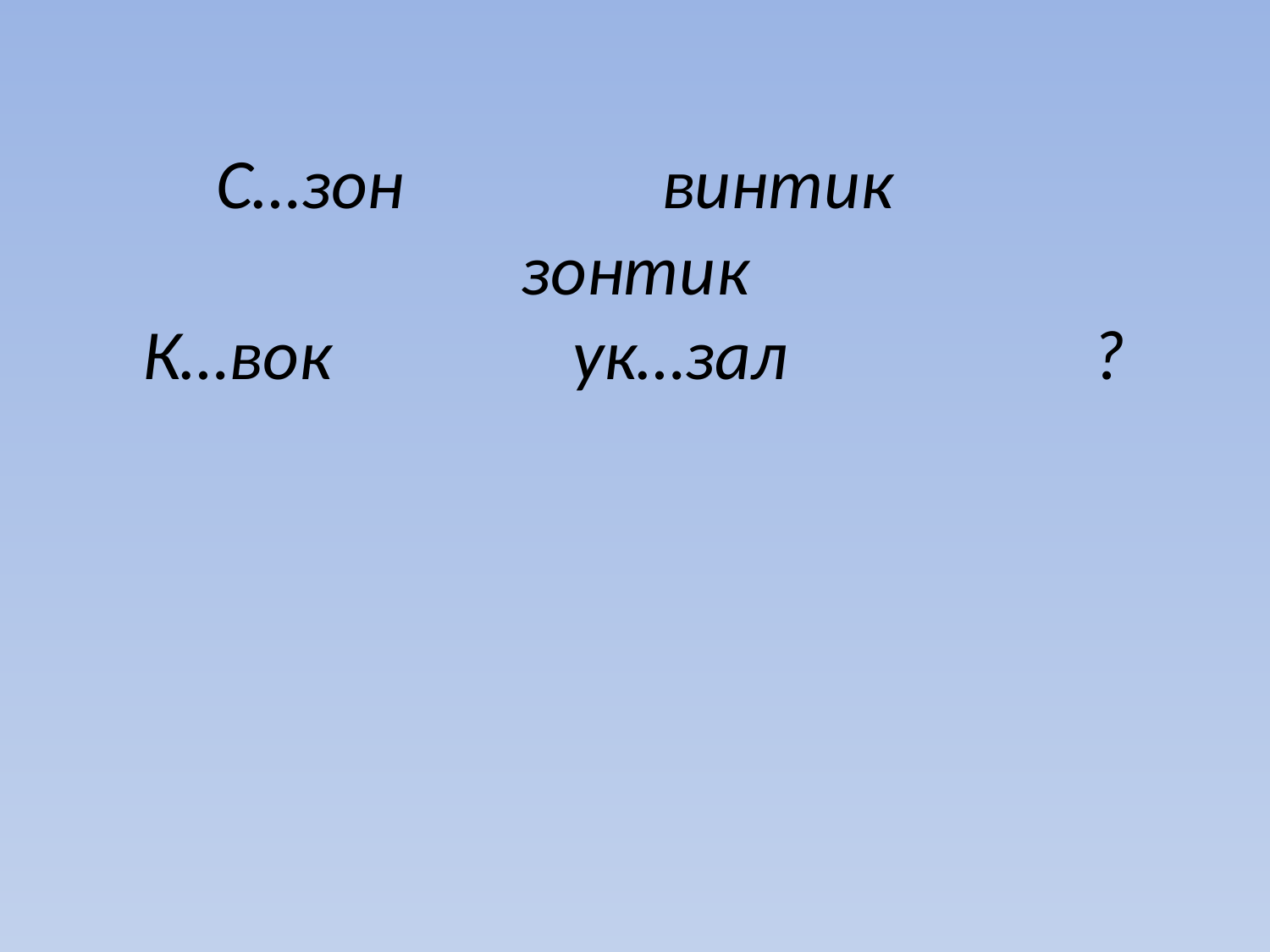

# С…зон                винтик            зонтик К…вок               ук…зал                   ?